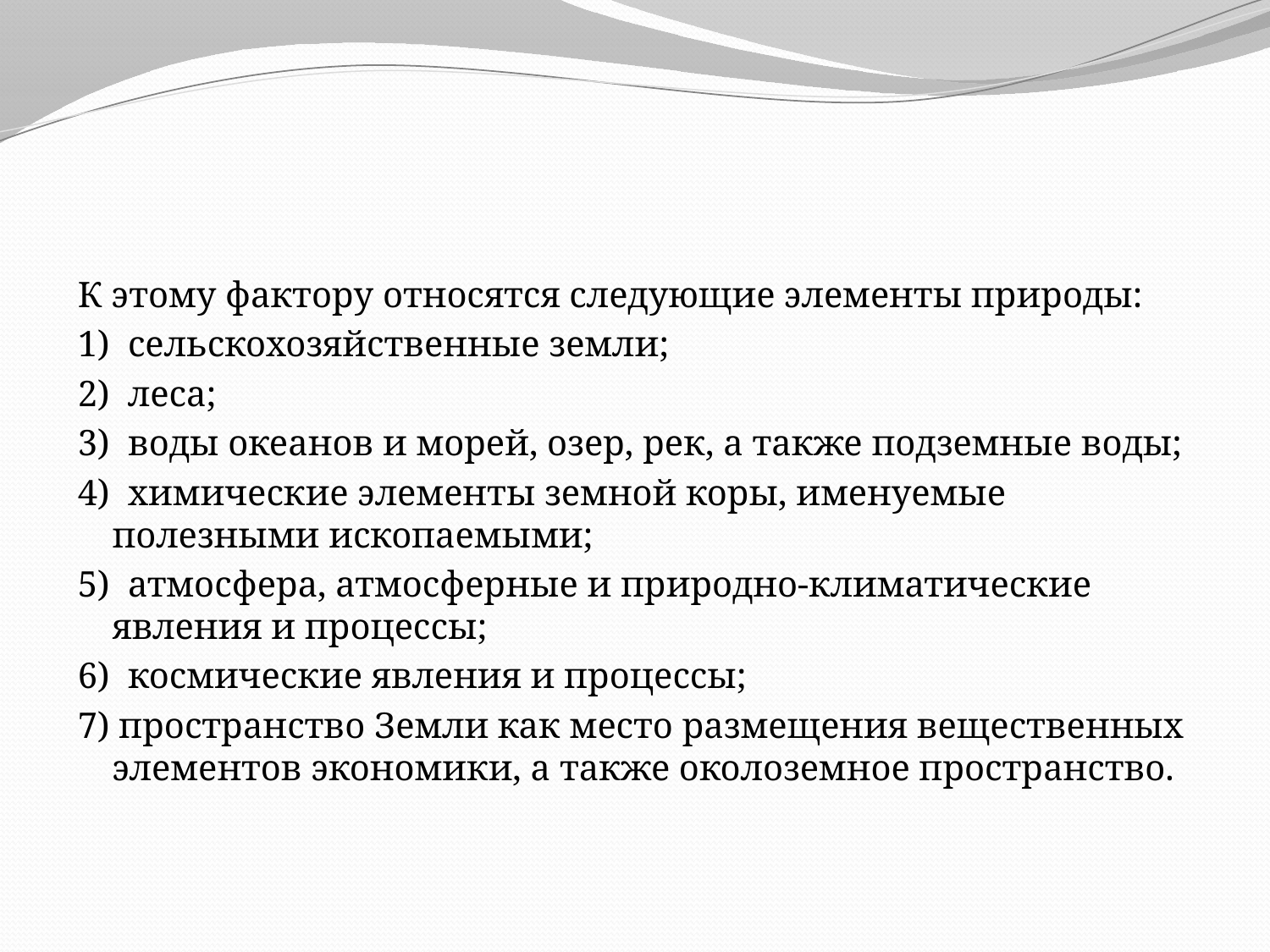

К этому фактору относятся следующие элементы природы:
1)  сельскохозяйственные земли;
2)  леса;
3)  воды океанов и морей, озер, рек, а также подземные воды;
4)  химические элементы земной коры, именуемые полезными ископаемыми;
5)  атмосфера, атмосферные и природно-климатические явления и процессы;
6)  космические явления и процессы;
7) пространство Земли как место размещения вещественных элементов экономики, а также околоземное пространство.